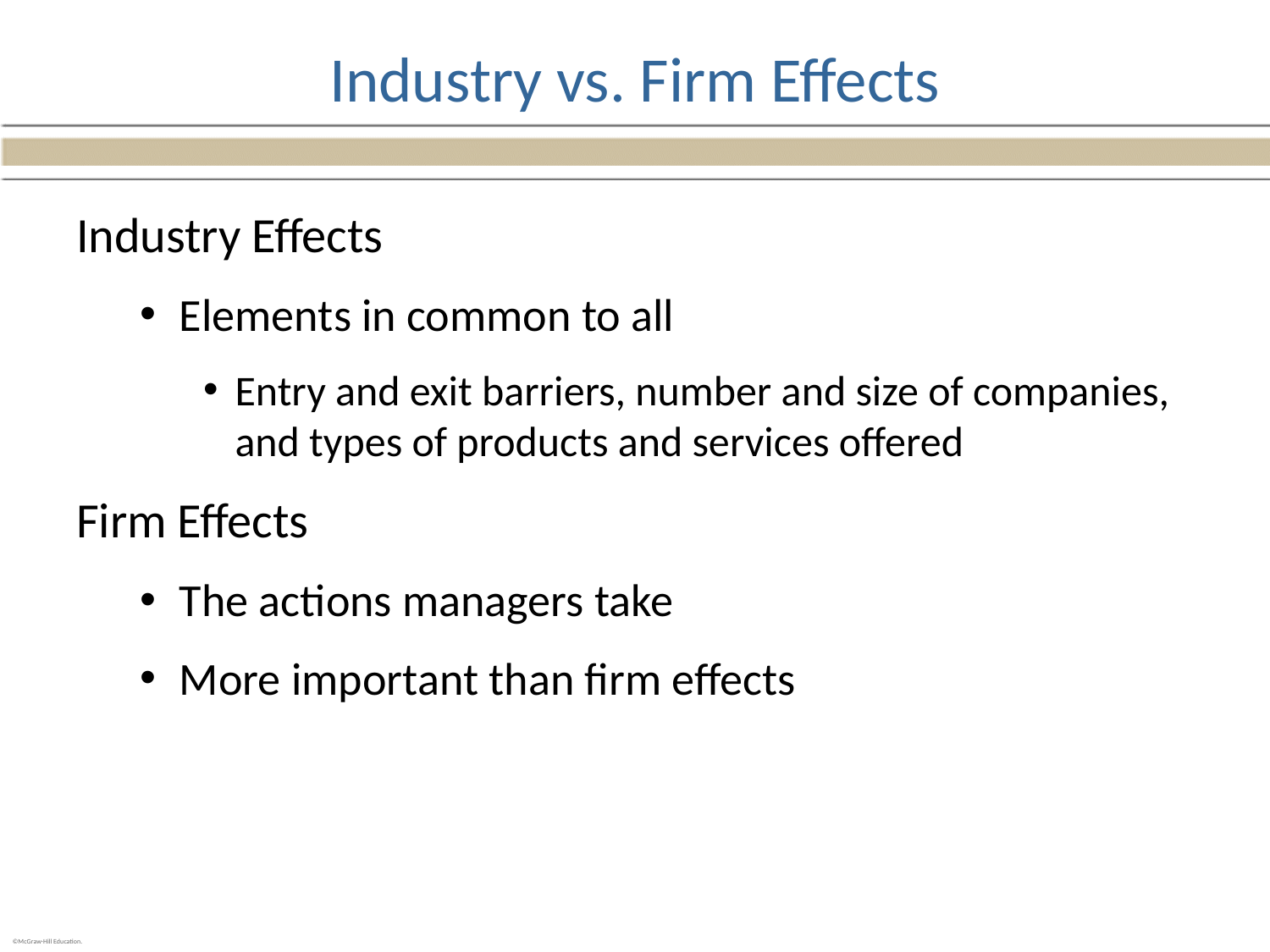

# Industry vs. Firm Effects
Industry Effects
Elements in common to all
Entry and exit barriers, number and size of companies, and types of products and services offered
Firm Effects
The actions managers take
More important than firm effects